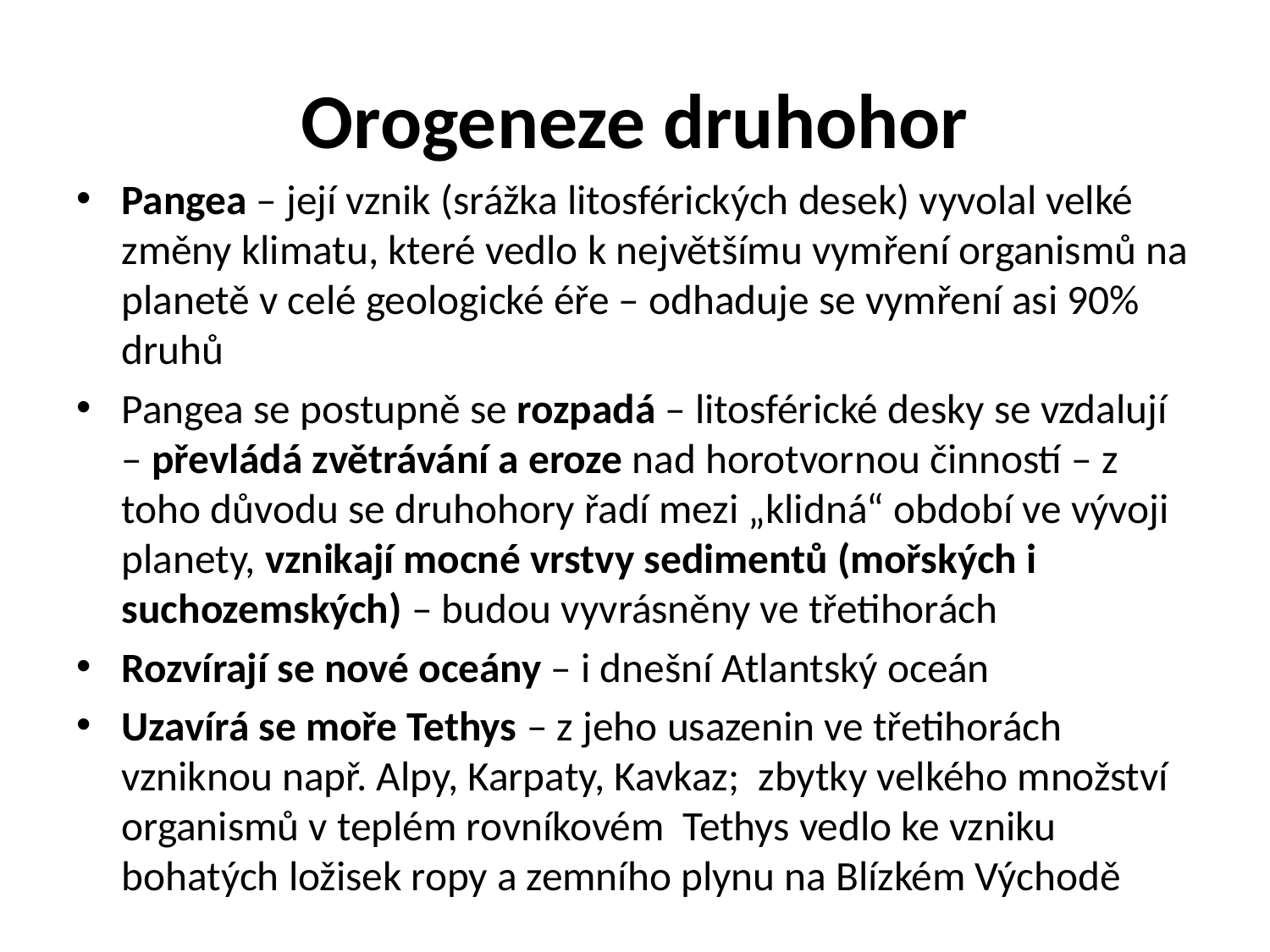

# Orogeneze druhohor
Pangea – její vznik (srážka litosférických desek) vyvolal velké změny klimatu, které vedlo k největšímu vymření organismů na planetě v celé geologické éře – odhaduje se vymření asi 90% druhů
Pangea se postupně se rozpadá – litosférické desky se vzdalují – převládá zvětrávání a eroze nad horotvornou činností – z toho důvodu se druhohory řadí mezi „klidná“ období ve vývoji planety, vznikají mocné vrstvy sedimentů (mořských i suchozemských) – budou vyvrásněny ve třetihorách
Rozvírají se nové oceány – i dnešní Atlantský oceán
Uzavírá se moře Tethys – z jeho usazenin ve třetihorách vzniknou např. Alpy, Karpaty, Kavkaz;  zbytky velkého množství organismů v teplém rovníkovém  Tethys vedlo ke vzniku bohatých ložisek ropy a zemního plynu na Blízkém Východě